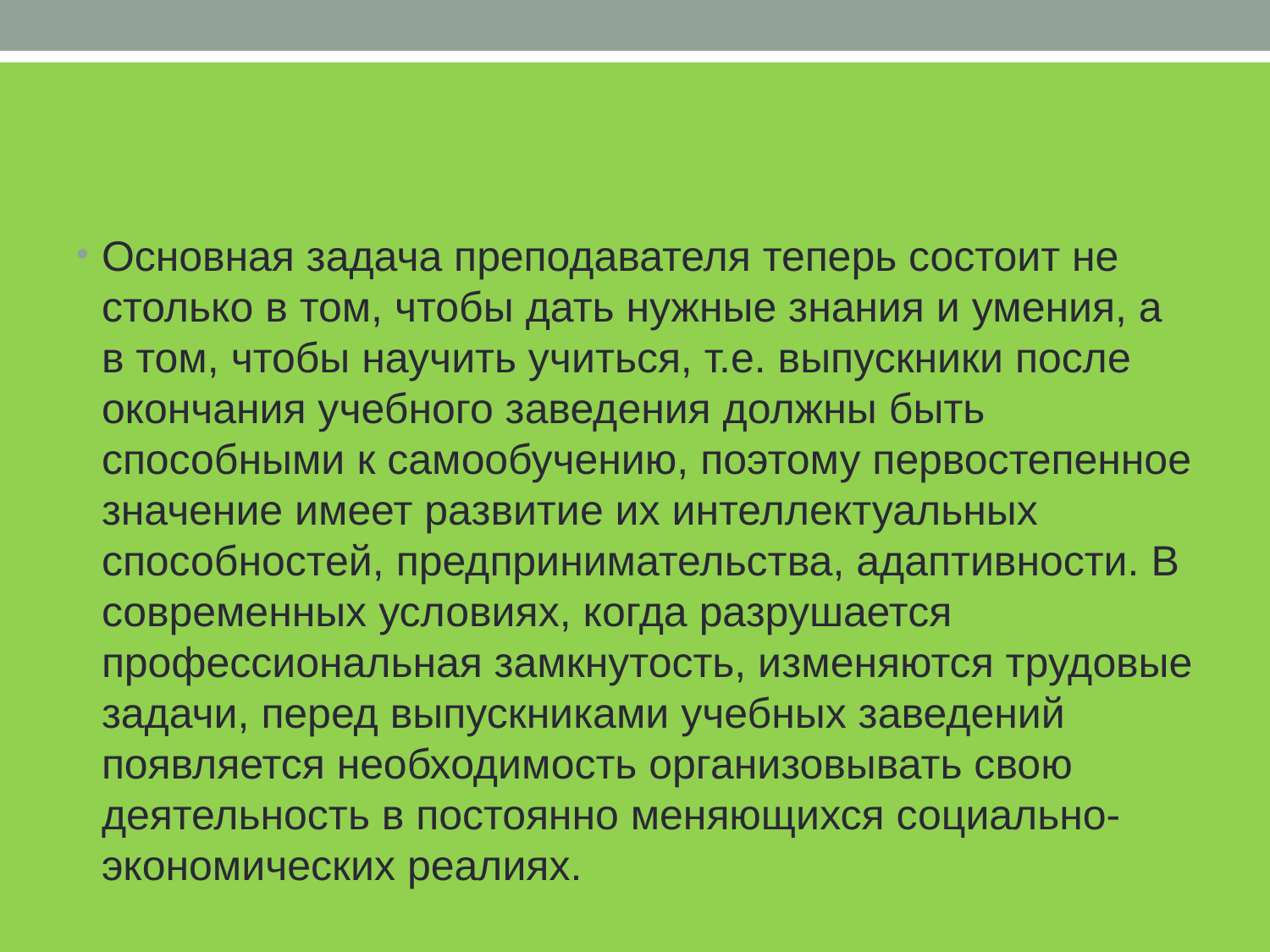

#
Основная задача преподавателя теперь состоит не столько в том, чтобы дать нужные знания и умения, а в том, чтобы научить учиться, т.е. выпускники после окончания учебного заведения должны быть способными к самообучению, поэтому первостепенное значение имеет развитие их интеллектуальных способностей, предпринимательства, адаптивности. В современных условиях, когда разрушается профессиональная замкнутость, изменяются трудовые задачи, перед выпускниками учебных заведений появляется необходимость организовывать свою деятельность в постоянно меняющихся социально-экономических реалиях.